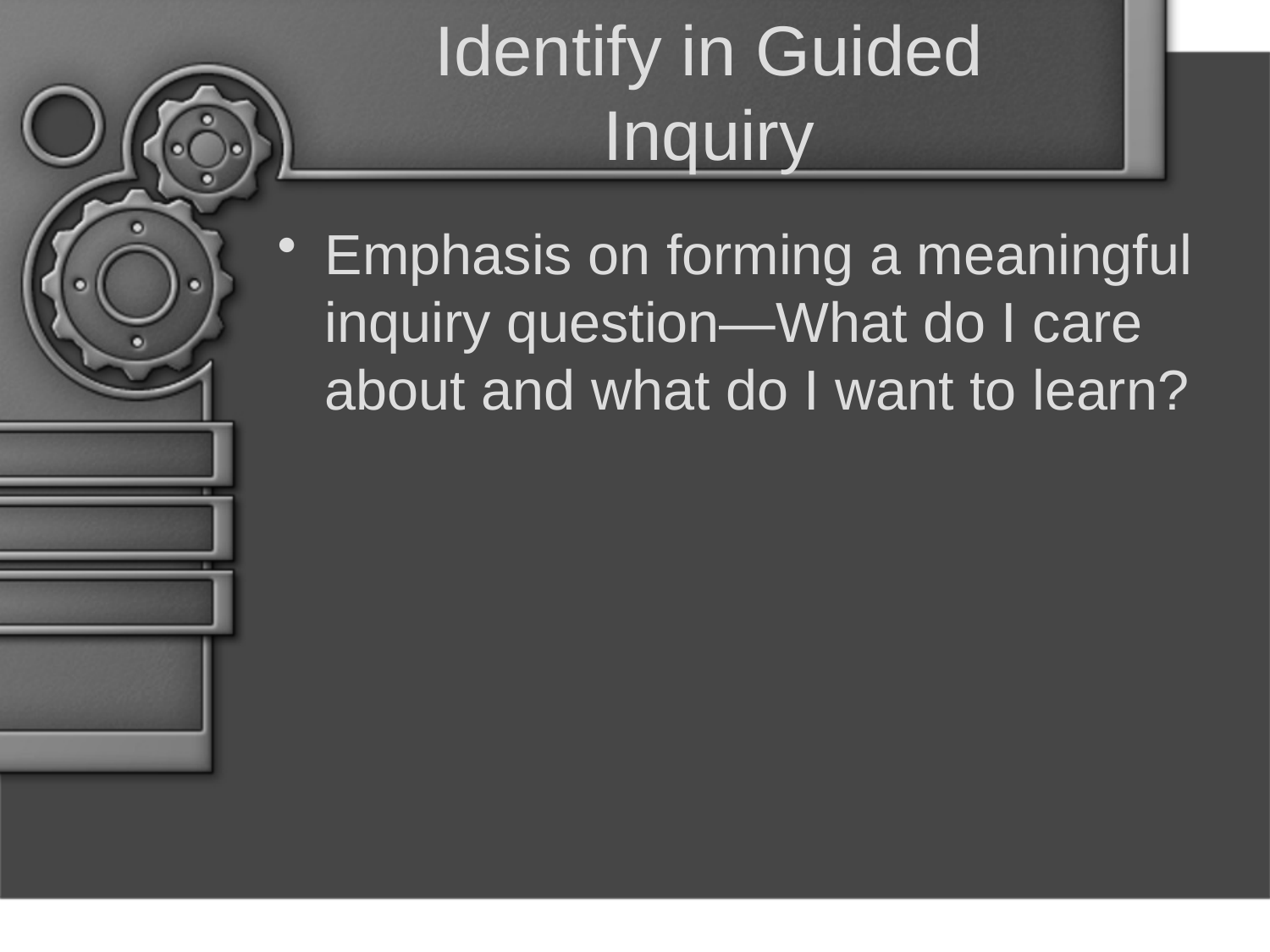

# Identify in Guided Inquiry
Emphasis on forming a meaningful inquiry question—What do I care about and what do I want to learn?